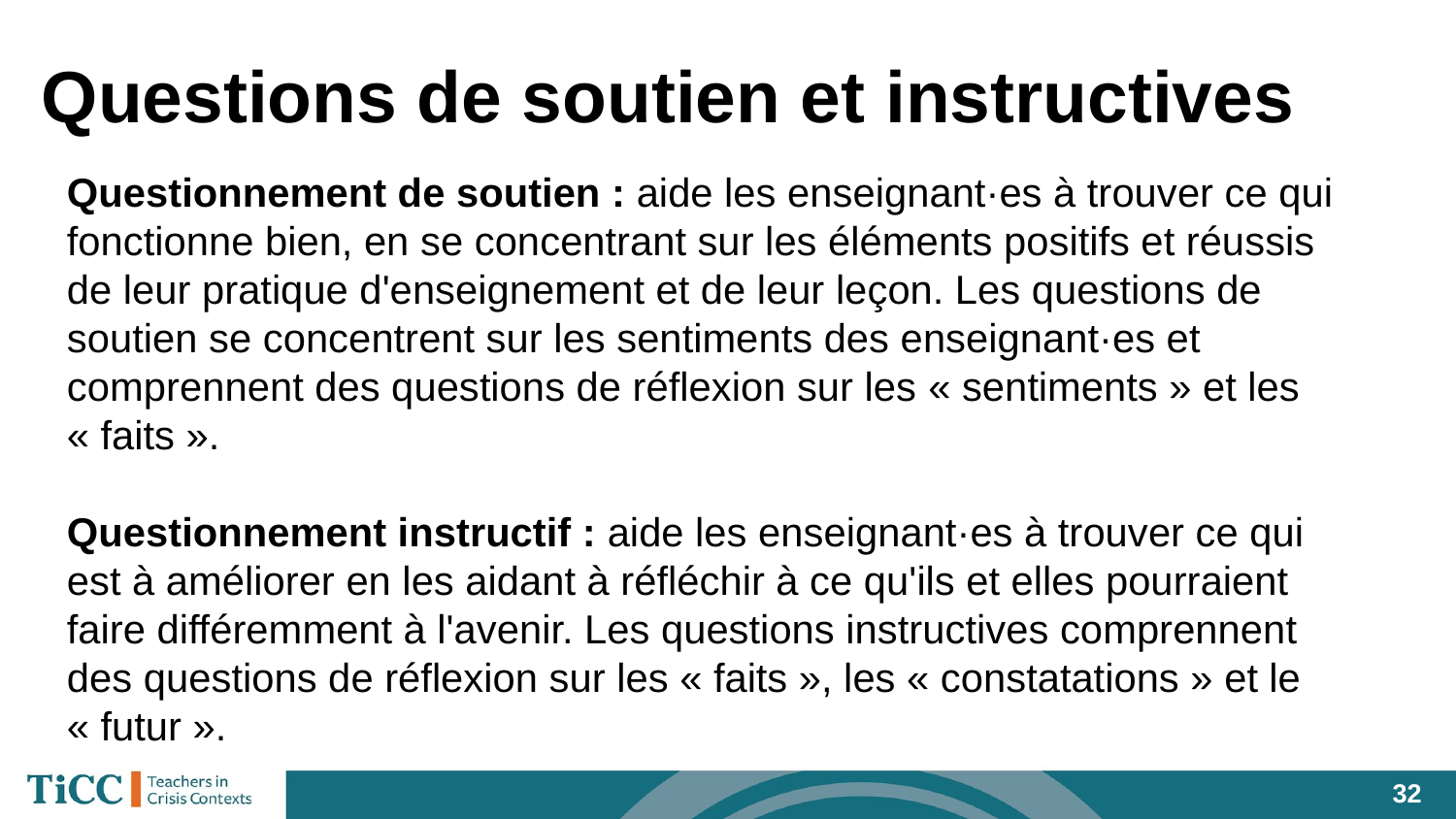

# Questions de soutien et instructives
Questionnement de soutien : aide les enseignant·es à trouver ce qui fonctionne bien, en se concentrant sur les éléments positifs et réussis de leur pratique d'enseignement et de leur leçon. Les questions de soutien se concentrent sur les sentiments des enseignant·es et comprennent des questions de réflexion sur les « sentiments » et les « faits ».

Questionnement instructif : aide les enseignant·es à trouver ce qui est à améliorer en les aidant à réfléchir à ce qu'ils et elles pourraient faire différemment à l'avenir. Les questions instructives comprennent des questions de réflexion sur les « faits », les « constatations » et le « futur ».
32